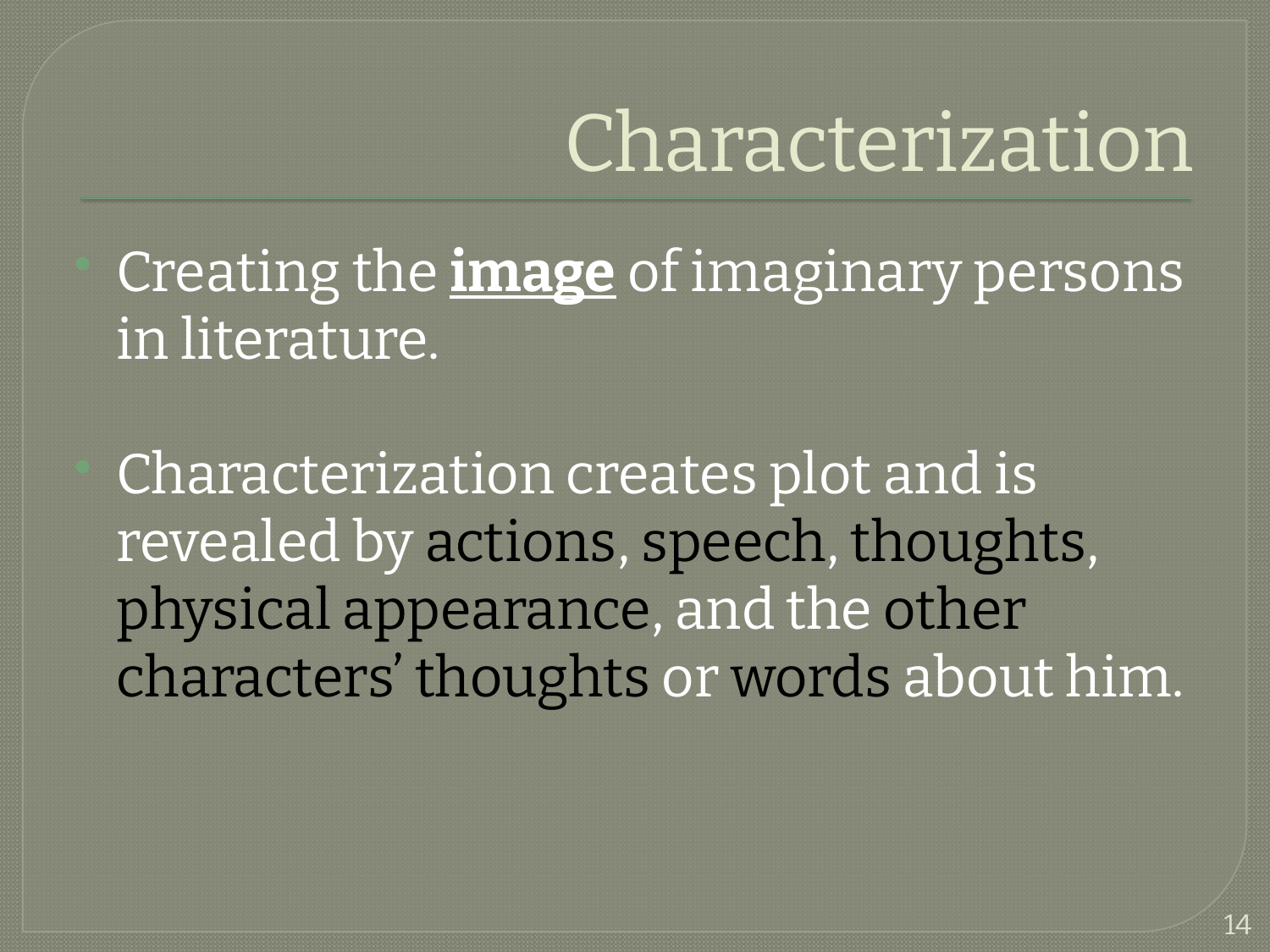

# Characterization
Creating the image of imaginary persons in literature.

Characterization creates plot and is revealed by actions, speech, thoughts, physical appearance, and the other characters’ thoughts or words about him.
14